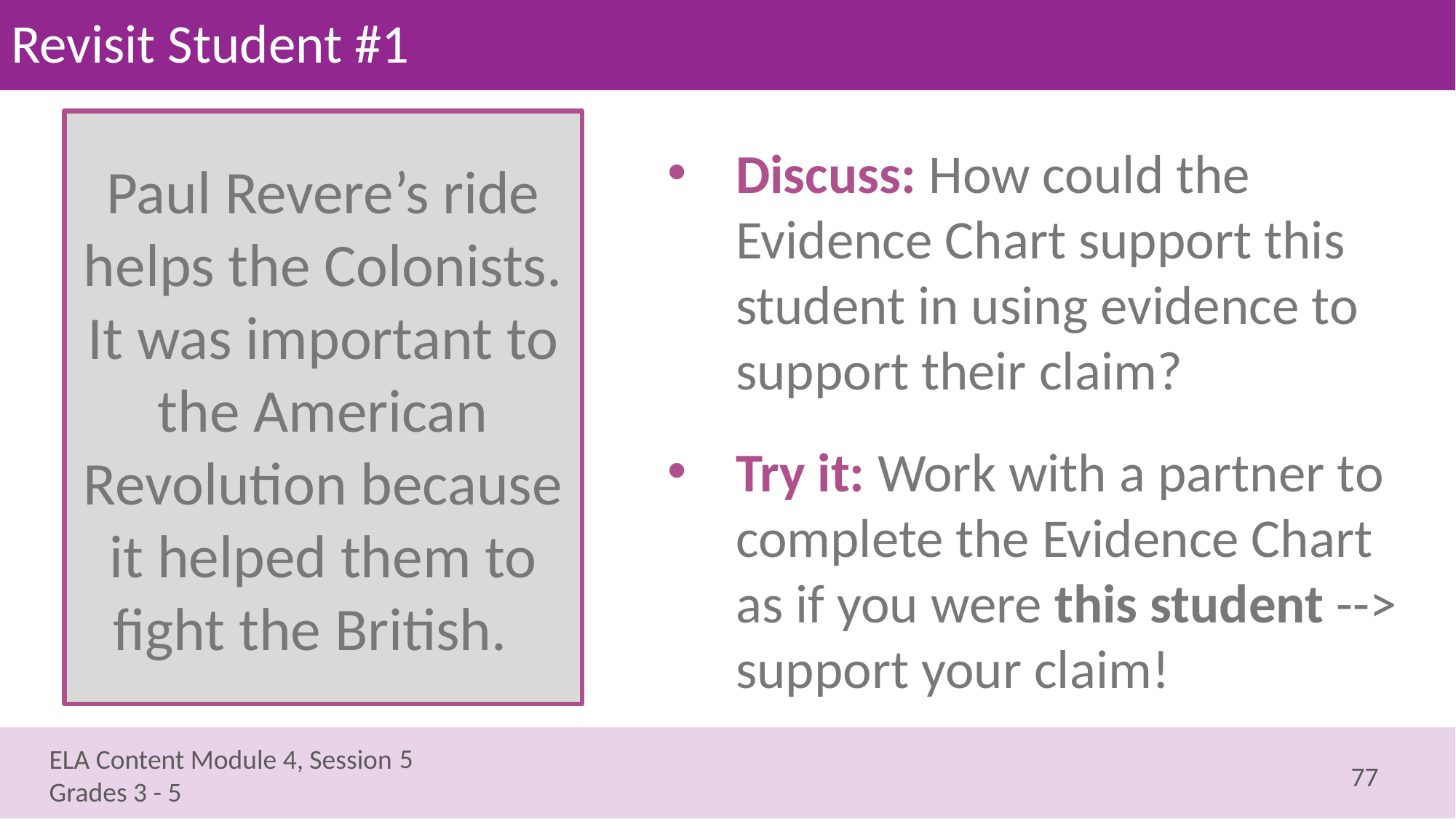

# Revisit Student #1

Paul Revere’s ride helps the Colonists. It was important to the American Revolution because it helped them to fight the British.

Discuss: How could the Evidence Chart support this student in using evidence to support their claim?

Try it: Work with a partner to complete the Evidence Chart as if you were this student --> support your claim!
5
77